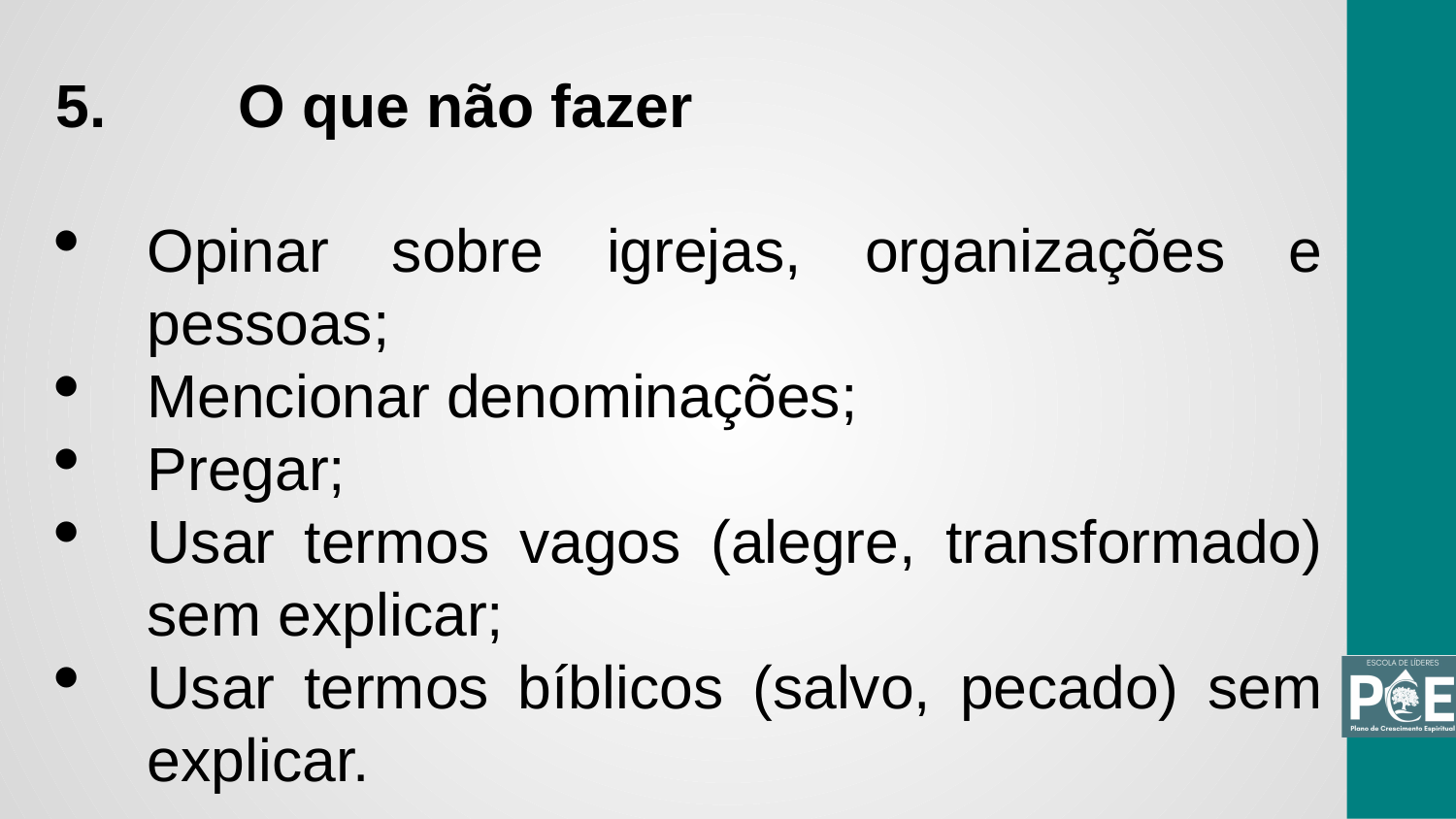

O que não fazer

Opinar sobre igrejas, organizações e pessoas;
Mencionar denominações;
Pregar;
Usar termos vagos (alegre, transformado) sem explicar;
Usar termos bíblicos (salvo, pecado) sem explicar.